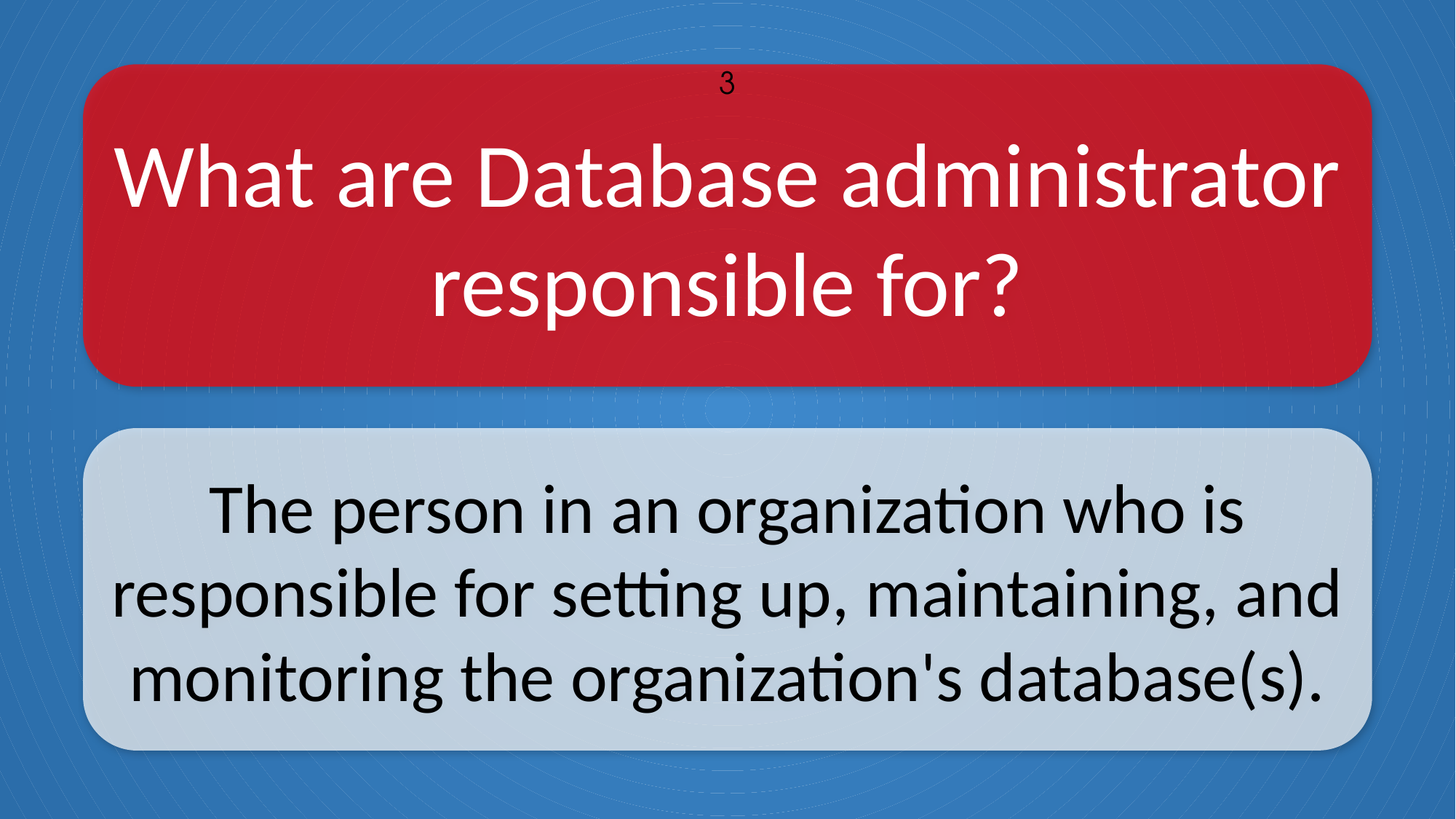

What are Database administrator responsible for?
3
The person in an organization who is responsible for setting up, maintaining, and monitoring the organization's database(s).